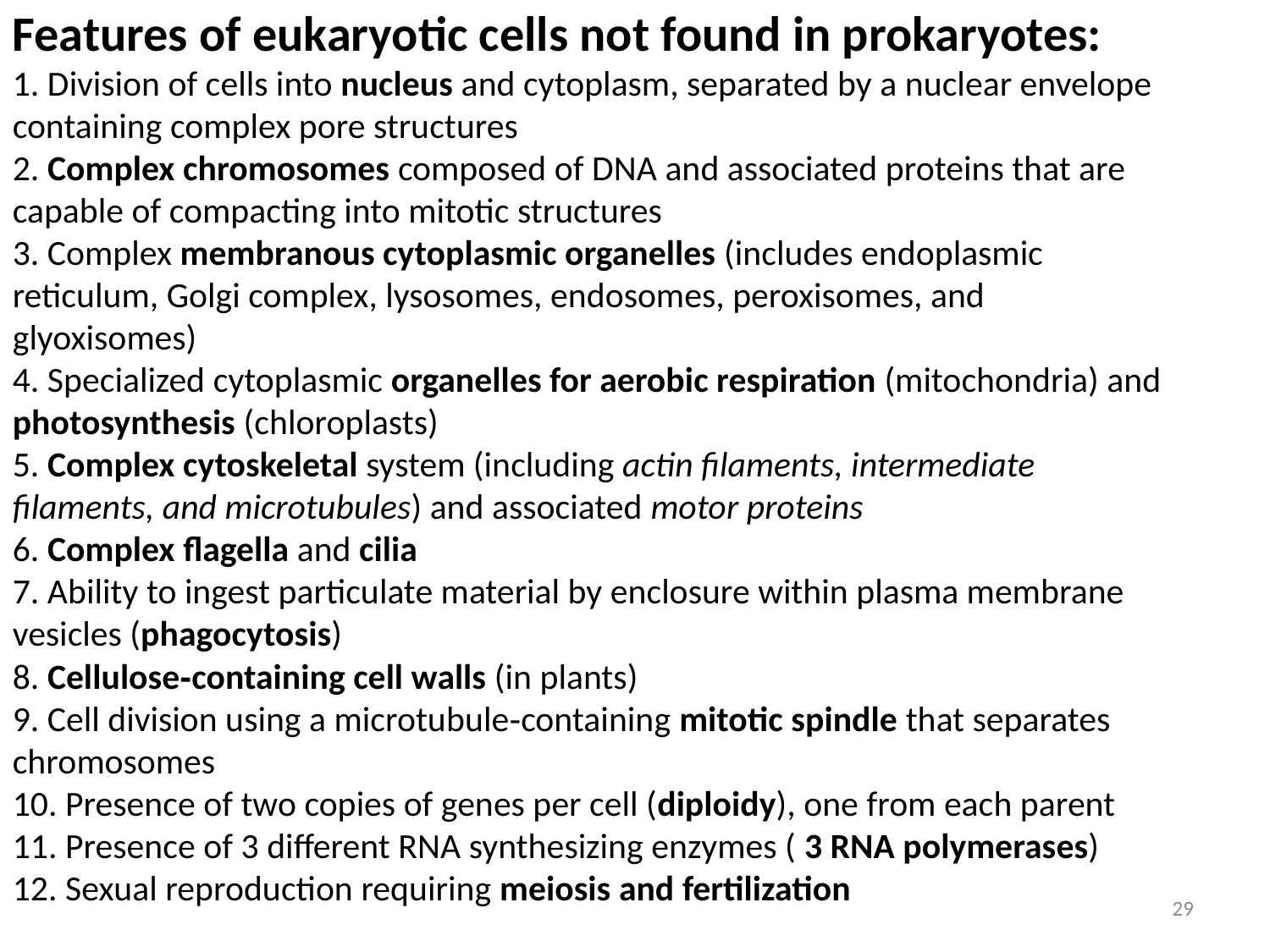

Features of eukaryotic cells not found in prokaryotes:
1. Division of cells into nucleus and cytoplasm, separated by a nuclear envelope
containing complex pore structures
2. Complex chromosomes composed of DNA and associated proteins that are
capable of compacting into mitotic structures
3. Complex membranous cytoplasmic organelles (includes endoplasmic
reticulum, Golgi complex, lysosomes, endosomes, peroxisomes, and
glyoxisomes)
4. Specialized cytoplasmic organelles for aerobic respiration (mitochondria) and
photosynthesis (chloroplasts)
5. Complex cytoskeletal system (including actin filaments, intermediate
filaments, and microtubules) and associated motor proteins
6. Complex flagella and cilia
7. Ability to ingest particulate material by enclosure within plasma membrane
vesicles (phagocytosis)
8. Cellulose‐containing cell walls (in plants)
9. Cell division using a microtubule‐containing mitotic spindle that separates
chromosomes
10. Presence of two copies of genes per cell (diploidy), one from each parent
11. Presence of 3 different RNA synthesizing enzymes ( 3 RNA polymerases)
12. Sexual reproduction requiring meiosis and fertilization
29